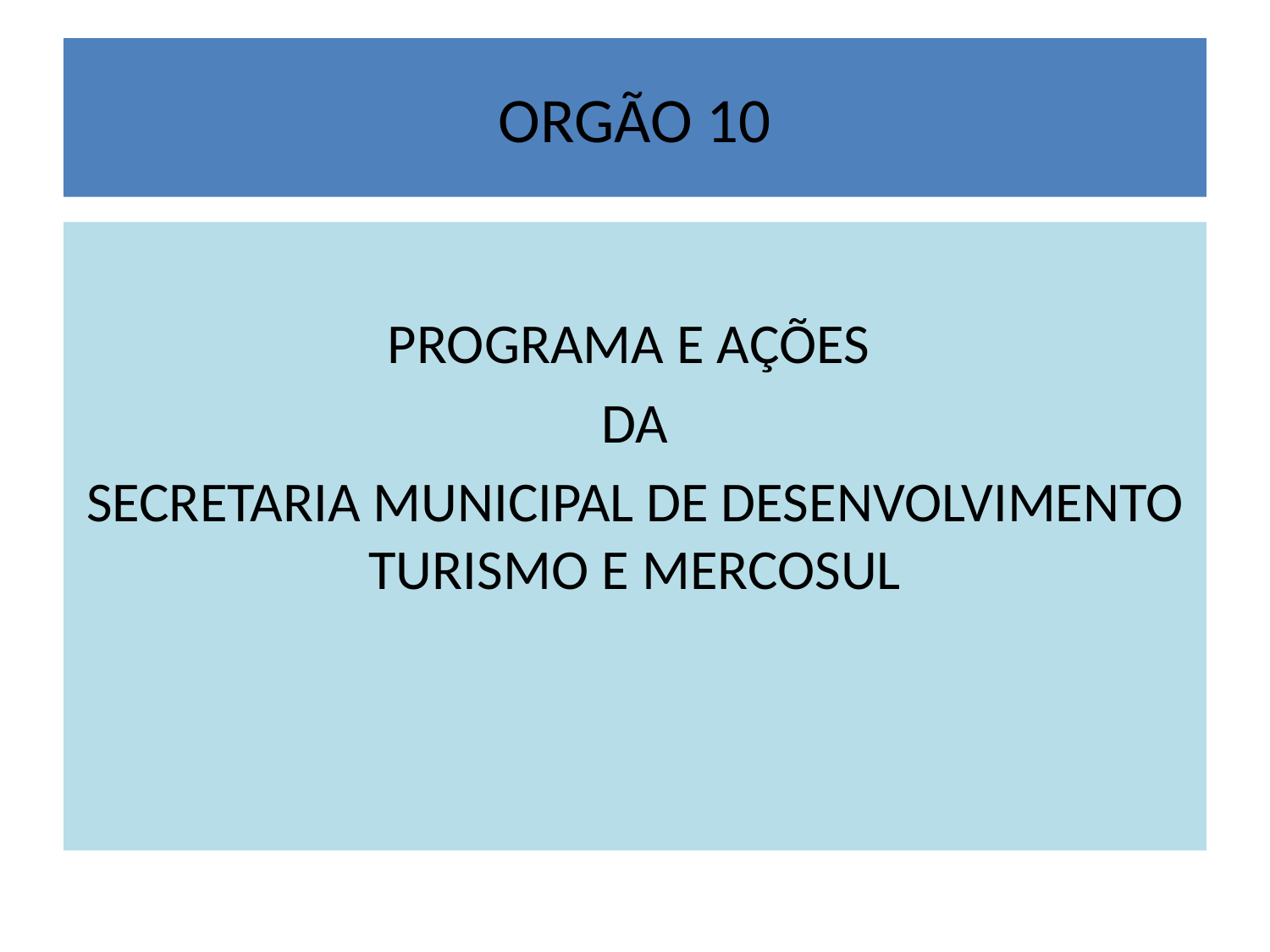

# ORGÃO 10

PROGRAMA E AÇÕES
DA
SECRETARIA MUNICIPAL DE DESENVOLVIMENTO TURISMO E MERCOSUL